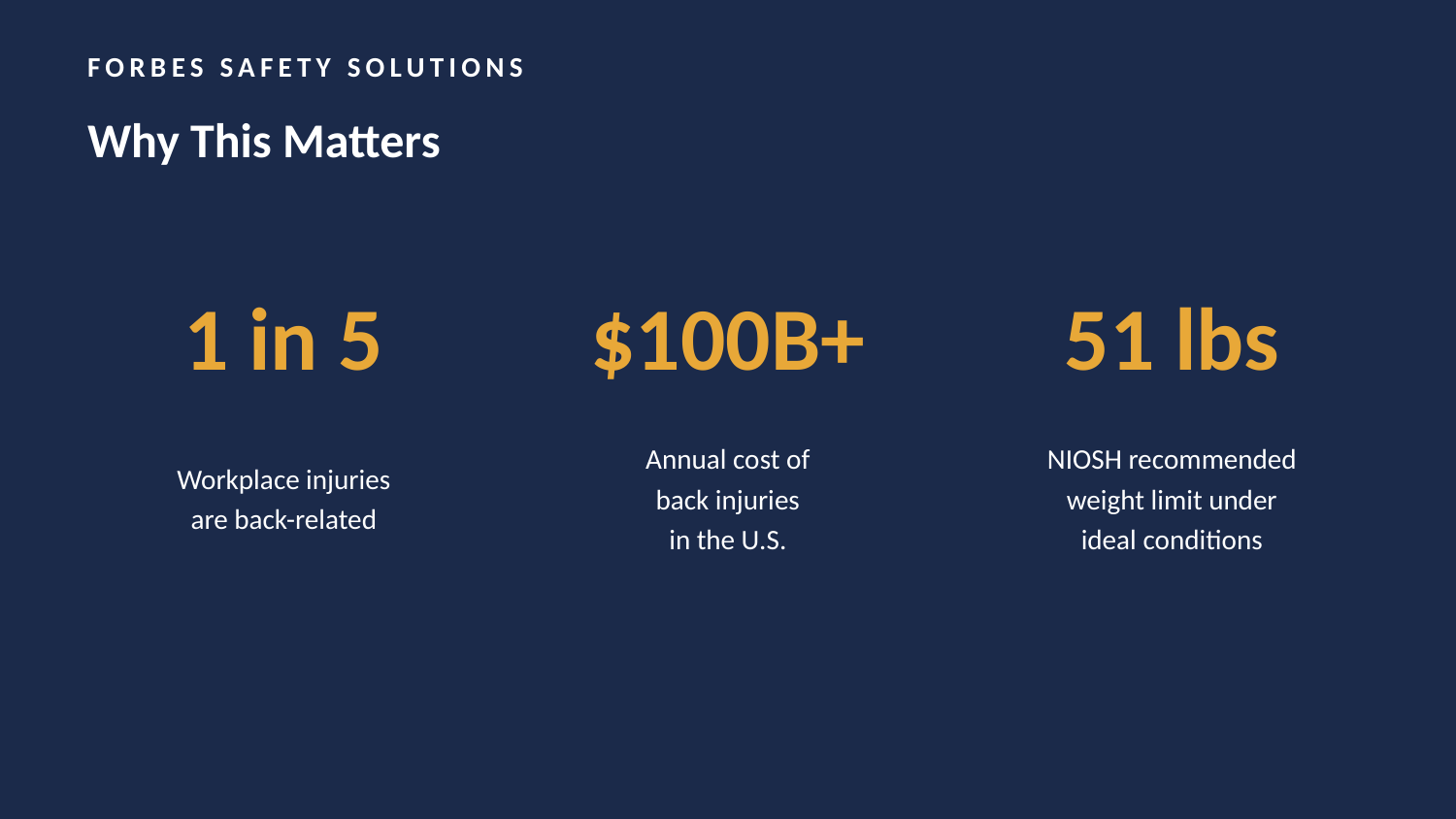

FORBES SAFETY SOLUTIONS
Why This Matters

1 in 5
$100B+
51 lbs
Workplace injuries
are back-related
Annual cost of
back injuries
in the U.S.
NIOSH recommended
weight limit under
ideal conditions